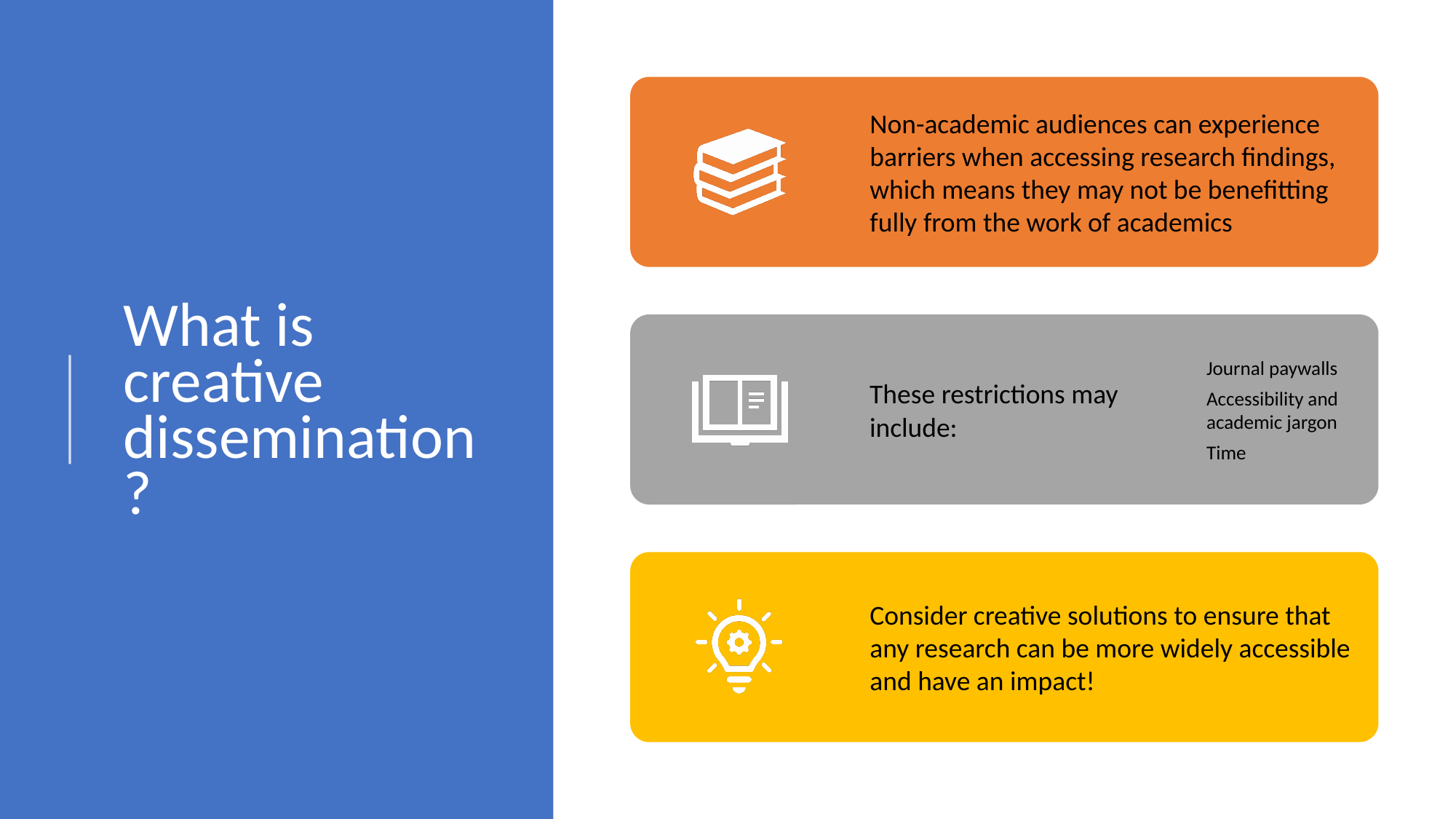

Non-academic audiences can experience barriers when accessing research findings, which means they may not be benefitting fully from the work of academics
These restrictions may include:
Journal paywalls
Accessibility and academic jargon
Time
Consider creative solutions to ensure that any research can be more widely accessible and have an impact!
# What is creative dissemination?